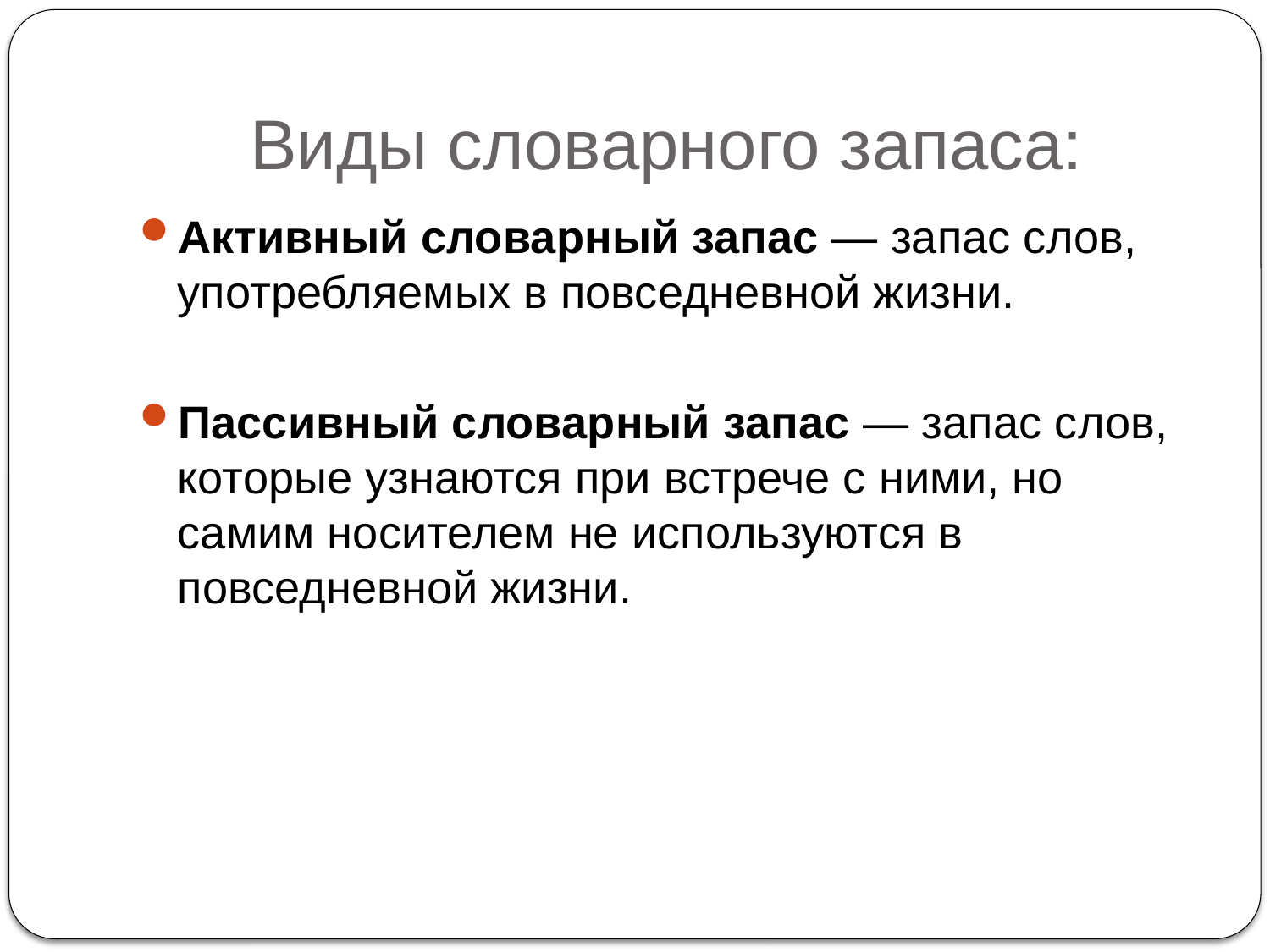

# Виды словарного запаса:
Активный словарный запас — запас слов, употребляемых в повседневной жизни.

Пассивный словарный запас — запас слов, которые узнаются при встрече с ними, но самим носителем не используются в повседневной жизни.